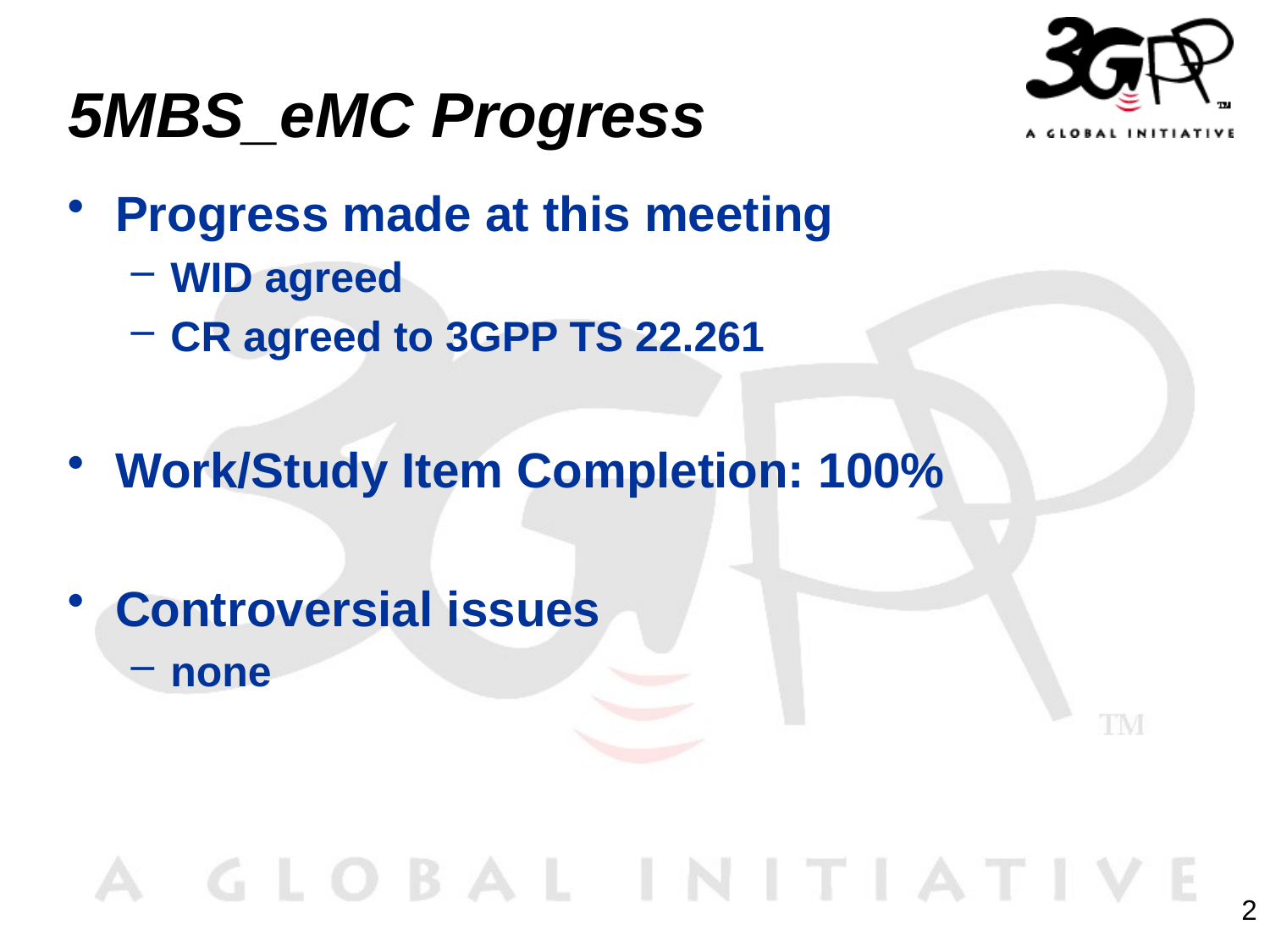

# 5MBS_eMC Progress
Progress made at this meeting
WID agreed
CR agreed to 3GPP TS 22.261

Work/Study Item Completion: 100%

Controversial issues
none
2